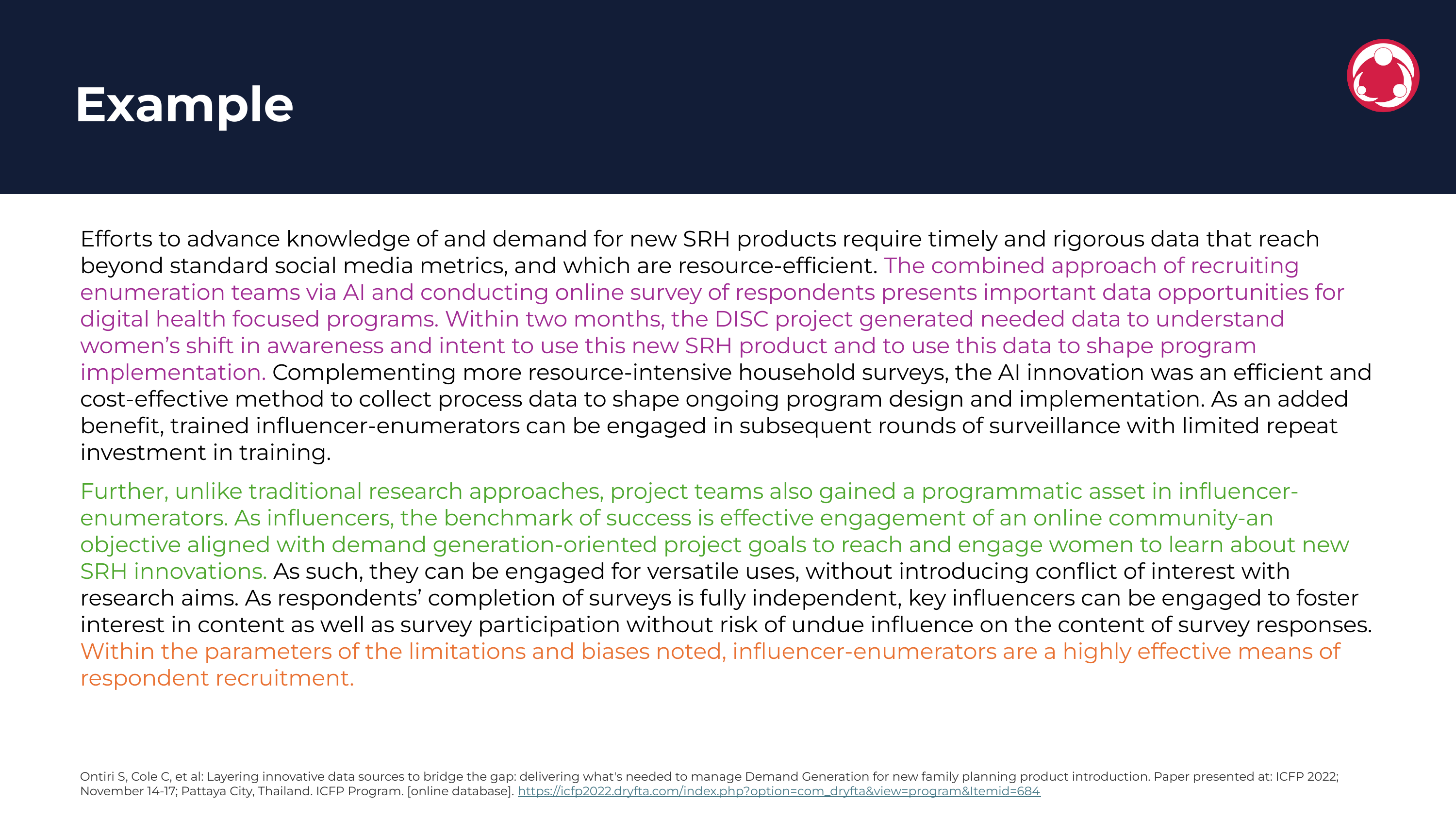

Example
Efforts to advance knowledge of and demand for new SRH products require timely and rigorous data that reach beyond standard social media metrics, and which are resource-efficient. The combined approach of recruiting enumeration teams via AI and conducting online survey of respondents presents important data opportunities for digital health focused programs. Within two months, the DISC project generated needed data to understand women’s shift in awareness and intent to use this new SRH product and to use this data to shape program implementation. Complementing more resource-intensive household surveys, the AI innovation was an efficient and cost-effective method to collect process data to shape ongoing program design and implementation. As an added benefit, trained influencer-enumerators can be engaged in subsequent rounds of surveillance with limited repeat investment in training.
Further, unlike traditional research approaches, project teams also gained a programmatic asset in influencer-enumerators. As influencers, the benchmark of success is effective engagement of an online community-an objective aligned with demand generation-oriented project goals to reach and engage women to learn about new SRH innovations. As such, they can be engaged for versatile uses, without introducing conflict of interest with research aims. As respondents’ completion of surveys is fully independent, key influencers can be engaged to foster interest in content as well as survey participation without risk of undue influence on the content of survey responses. Within the parameters of the limitations and biases noted, influencer-enumerators are a highly effective means of respondent recruitment.

Ontiri S, Cole C, et al: Layering innovative data sources to bridge the gap: delivering what's needed to manage Demand Generation for new family planning product introduction. Paper presented at: ICFP 2022; November 14-17; Pattaya City, Thailand. ICFP Program. [online database]. https://icfp2022.dryfta.com/index.php?option=com_dryfta&view=program&Itemid=684